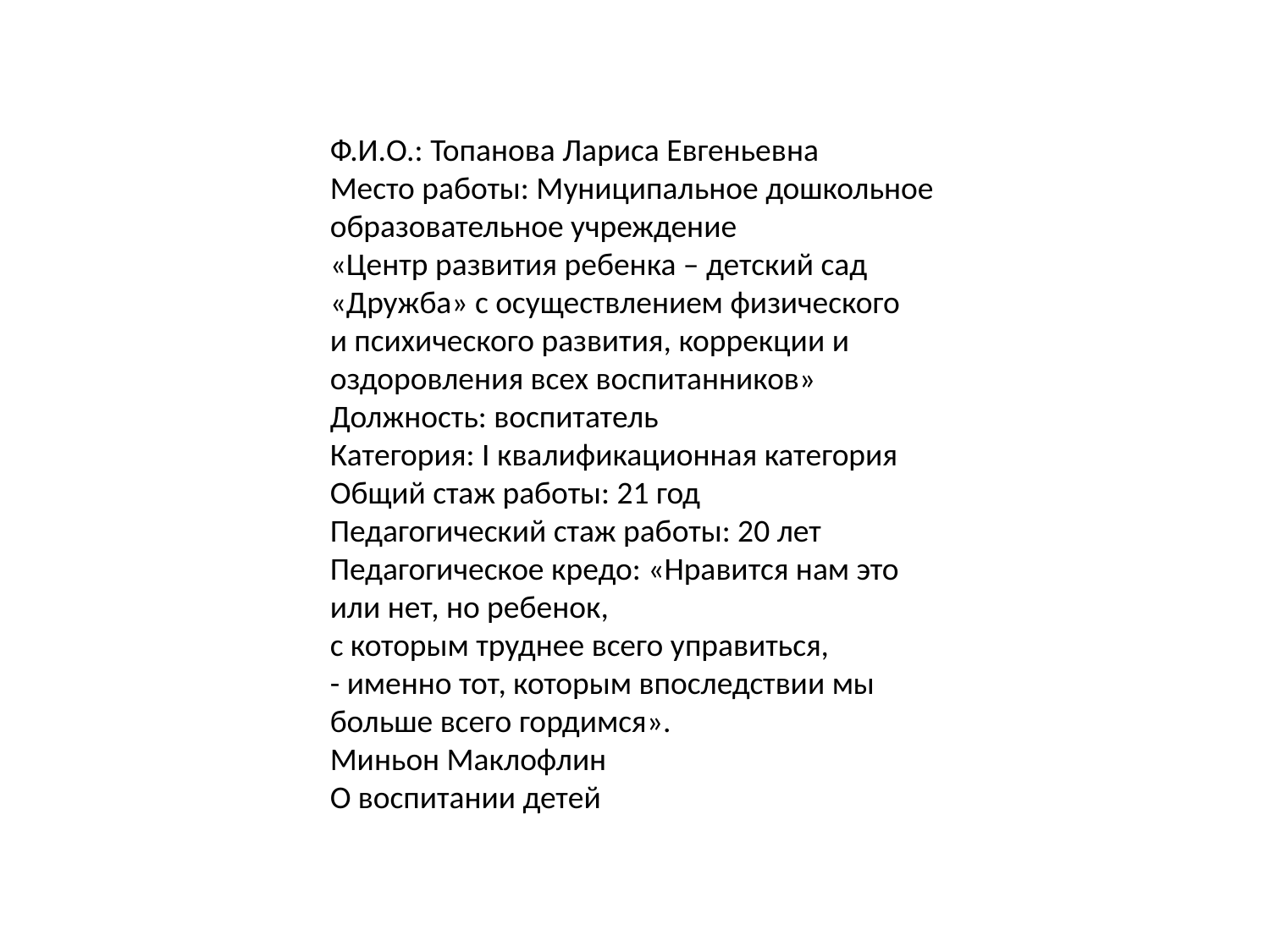

Ф.И.О.: Топанова Лариса Евгеньевна
Место работы: Муниципальное дошкольное
образовательное учреждение
«Центр развития ребенка – детский сад
«Дружба» с осуществлением физического
и психического развития, коррекции и
оздоровления всех воспитанников»
Должность: воспитатель
Категория: I квалификационная категория
Общий стаж работы: 21 год
Педагогический стаж работы: 20 лет
Педагогическое кредо: «Нравится нам это или нет, но ребенок,
с которым труднее всего управиться,
- именно тот, которым впоследствии мы
больше всего гордимся».
Миньон Маклофлин
О воспитании детей